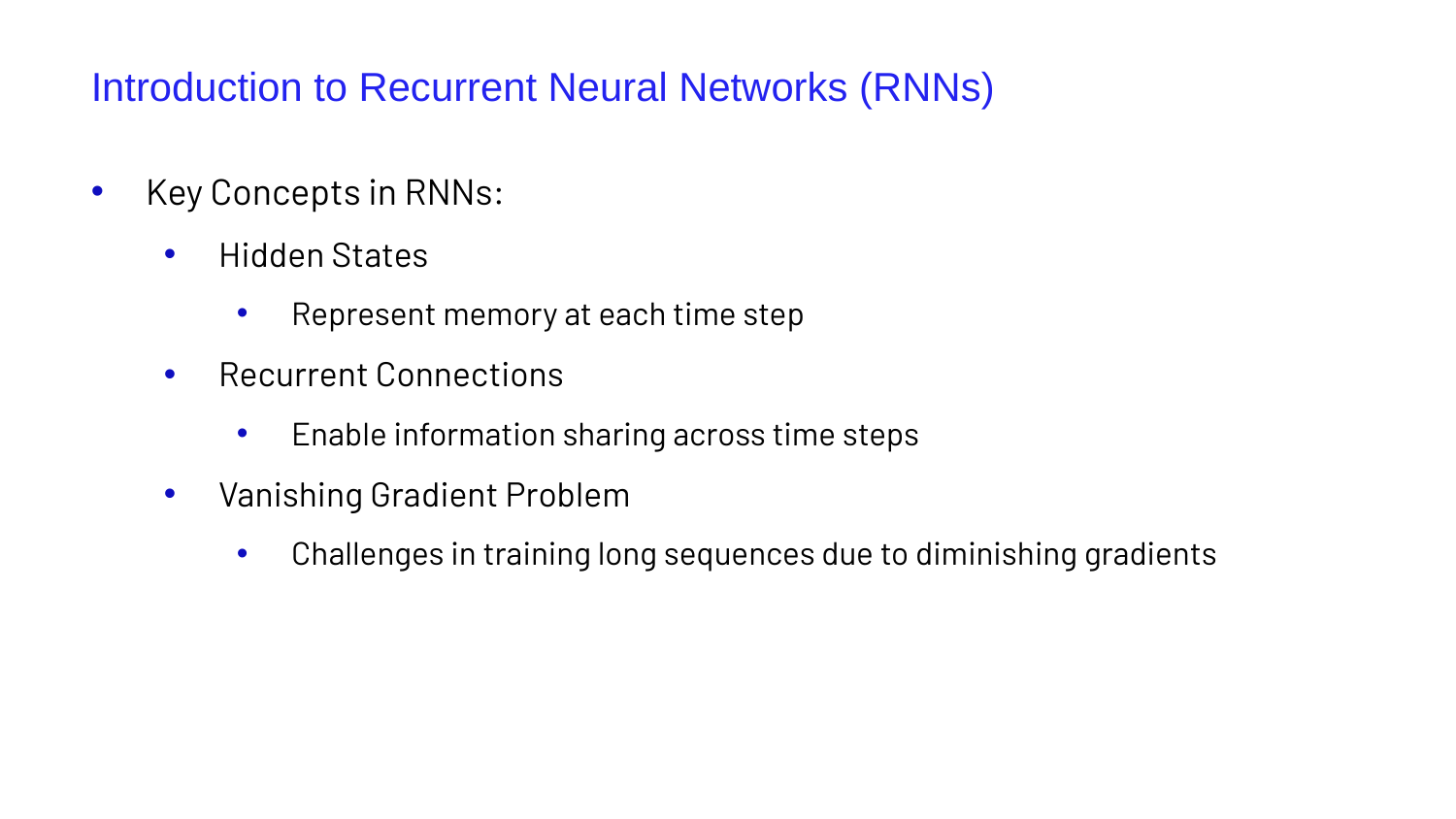

Introduction to Recurrent Neural Networks (RNNs)
Key Concepts in RNNs:
Hidden States
Represent memory at each time step
Recurrent Connections
Enable information sharing across time steps
Vanishing Gradient Problem
Challenges in training long sequences due to diminishing gradients